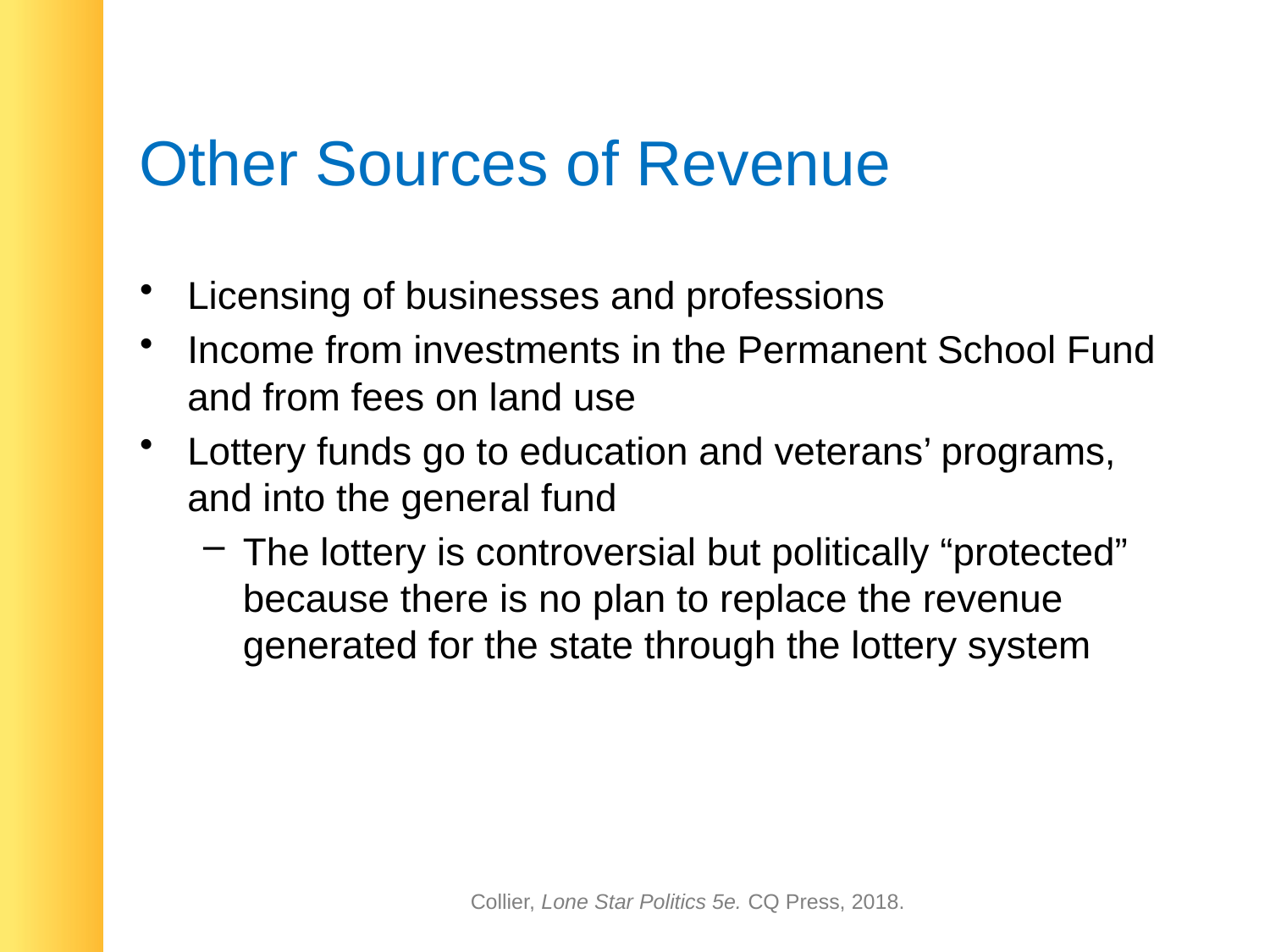

# Other Sources of Revenue
Licensing of businesses and professions
Income from investments in the Permanent School Fund and from fees on land use
Lottery funds go to education and veterans’ programs, and into the general fund
The lottery is controversial but politically “protected” because there is no plan to replace the revenue generated for the state through the lottery system

Collier, Lone Star Politics 5e. CQ Press, 2018.